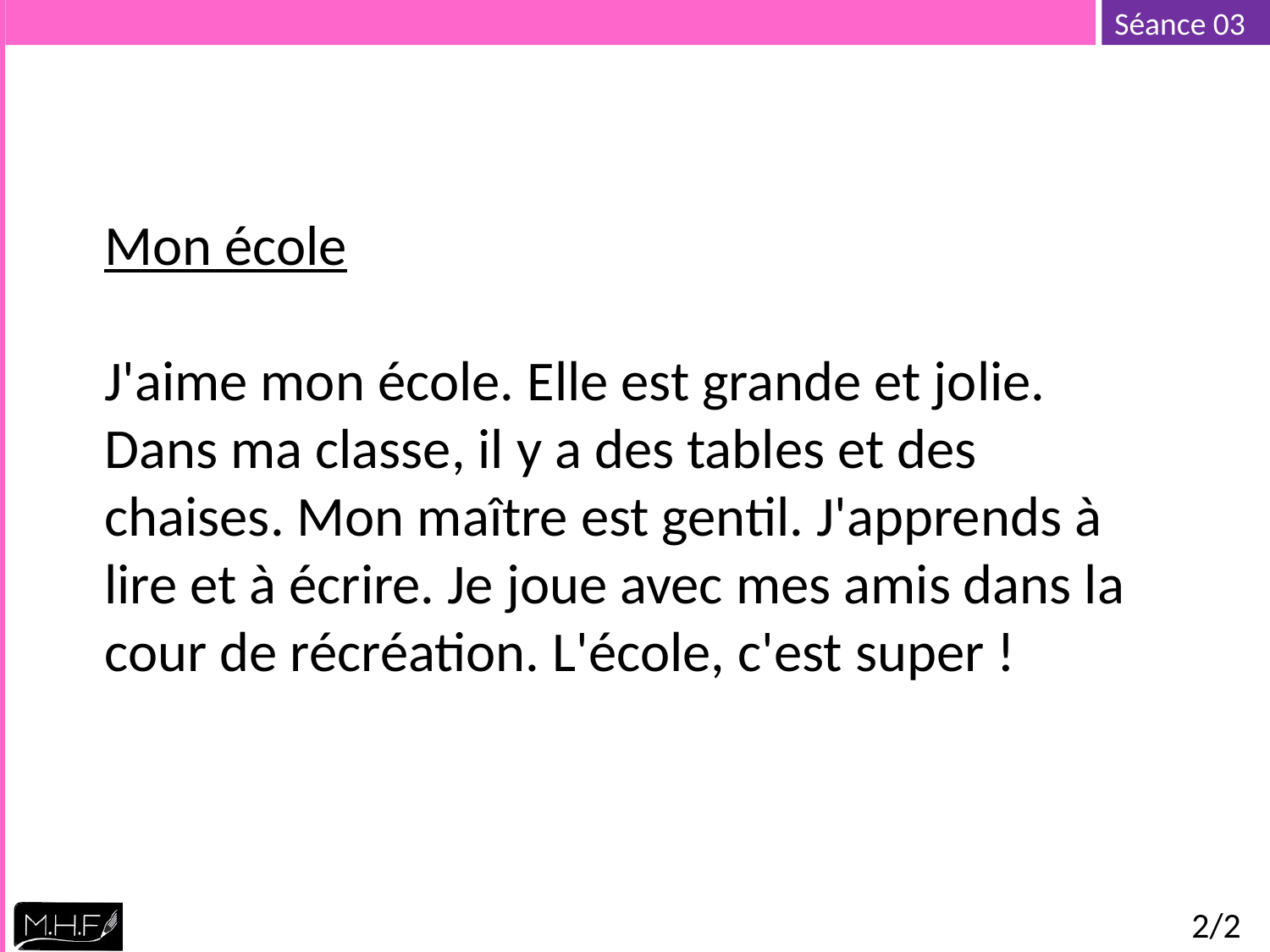

Mon école

J'aime mon école. Elle est grande et jolie. Dans ma classe, il y a des tables et des chaises. Mon maître est gentil. J'apprends à lire et à écrire. Je joue avec mes amis dans la cour de récréation. L'école, c'est super !
2/2